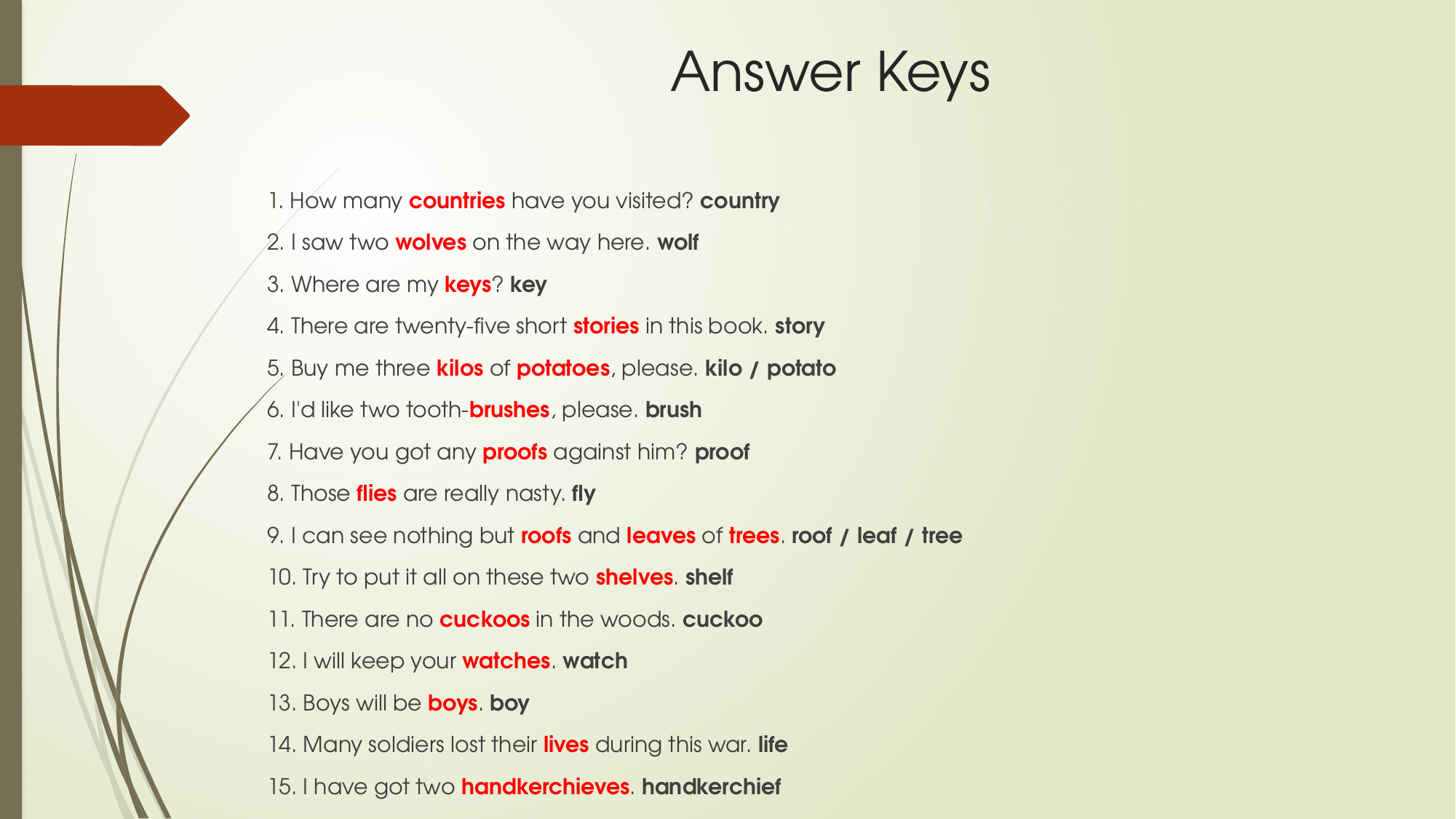

# Answer Keys
1. How many countries have you visited? country
2. I saw two wolves on the way here. wolf
3. Where are my keys? key
4. There are twenty-five short stories in this book. story
5. Buy me three kilos of potatoes, please. kilo / potato
6. I'd like two tooth-brushes, please. brush
7. Have you got any proofs against him? proof
8. Those flies are really nasty. fly
9. I can see nothing but roofs and leaves of trees. roof / leaf / tree
10. Try to put it all on these two shelves. shelf
11. There are no cuckoos in the woods. cuckoo
12. I will keep your watches. watch
13. Boys will be boys. boy
14. Many soldiers lost their lives during this war. life
15. I have got two handkerchieves. handkerchief